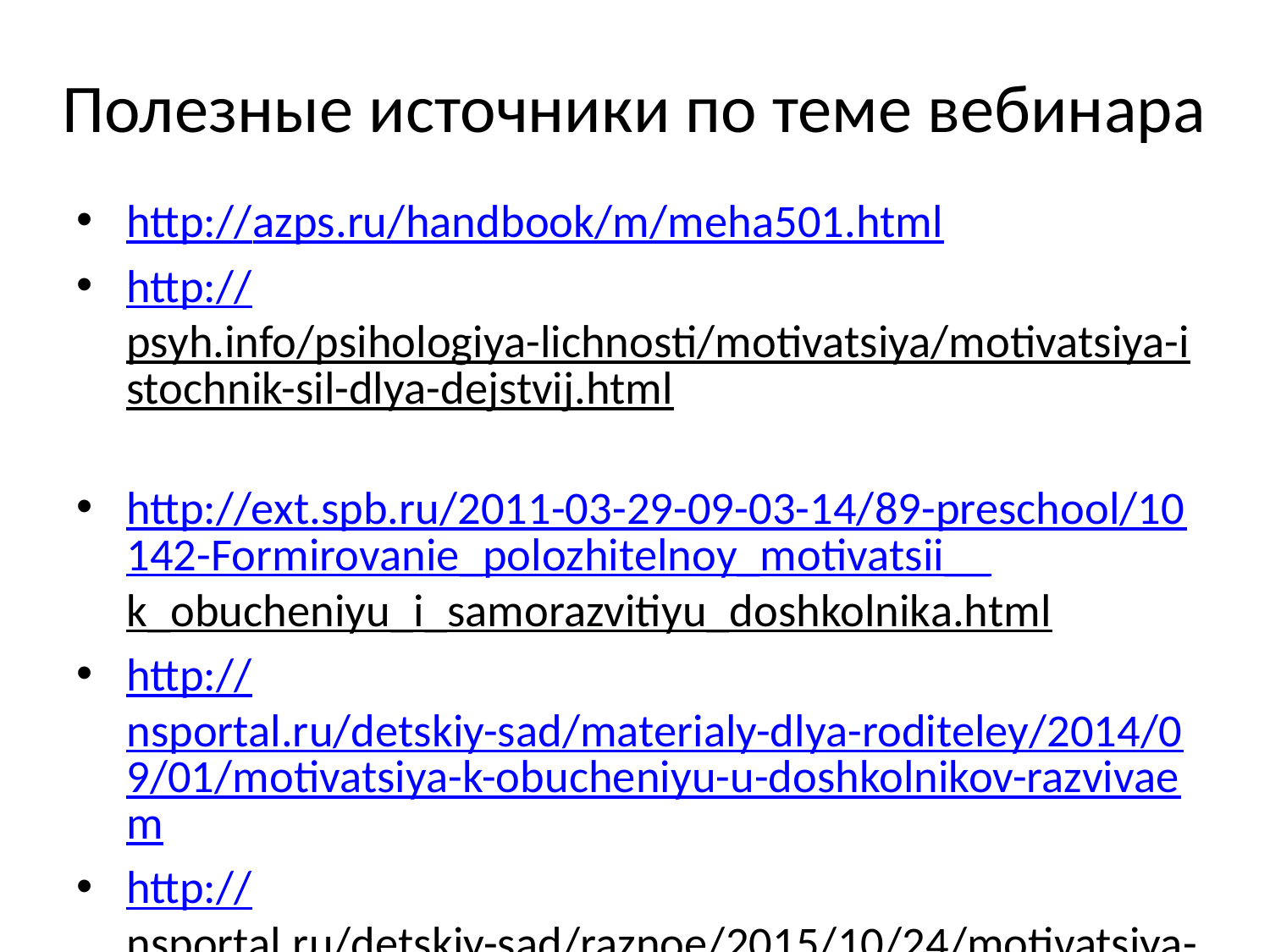

# Полезные источники по теме вебинара
http://azps.ru/handbook/m/meha501.html
http://psyh.info/psihologiya-lichnosti/motivatsiya/motivatsiya-istochnik-sil-dlya-dejstvij.html
http://ext.spb.ru/2011-03-29-09-03-14/89-preschool/10142-Formirovanie_polozhitelnoy_motivatsii__k_obucheniyu_i_samorazvitiyu_doshkolnika.html
http://nsportal.ru/detskiy-sad/materialy-dlya-roditeley/2014/09/01/motivatsiya-k-obucheniyu-u-doshkolnikov-razvivaem
http://nsportal.ru/detskiy-sad/raznoe/2015/10/24/motivatsiya-doshkolnikov-k-izucheniyu-angliyskogo-yazyka-v-domashnih
https://4brain.ru/psy/psihologija-motivacii.php